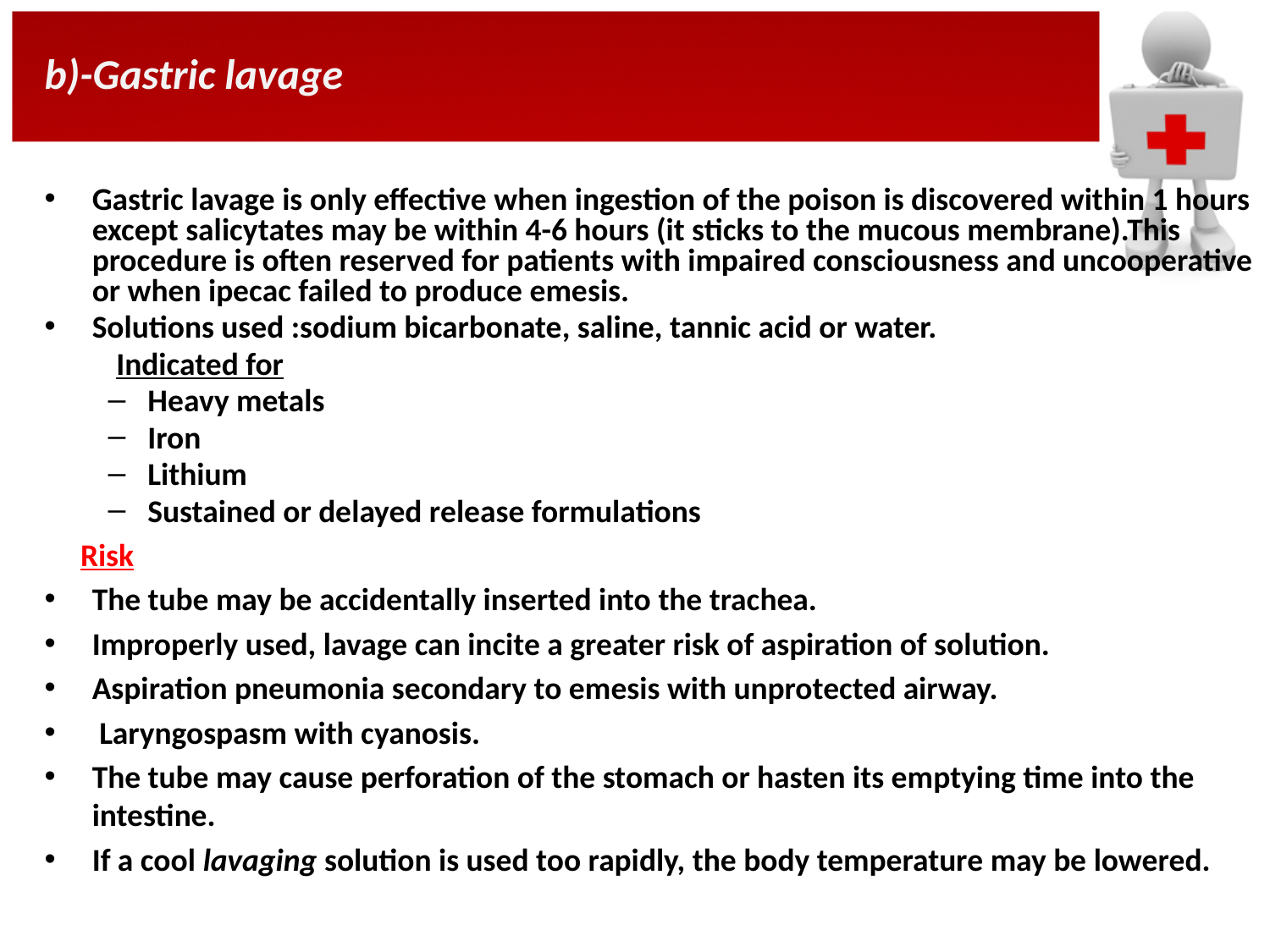

b)-Gastric lavage

Gastric lavage is only effective when ingestion of the poison is discovered within 1 hours except salicytates may be within 4-6 hours (it sticks to the mucous membrane).This procedure is often reserved for patients with impaired consciousness and uncooperative or when ipecac failed to produce emesis.
Solutions used :sodium bicarbonate, saline, tannic acid or water.
          Indicated for
Heavy metals
Iron
Lithium
Sustained or delayed release formulations
     Risk
The tube may be accidentally inserted into the trachea.
Improperly used, lavage can incite a greater risk of aspiration of solution.
Aspiration pneumonia secondary to emesis with unprotected airway.
 Laryngospasm with cyanosis.
The tube may cause perforation of the stomach or hasten its emptying time into the intestine.
If a cool lavaging solution is used too rapidly, the body temperature may be lowered.